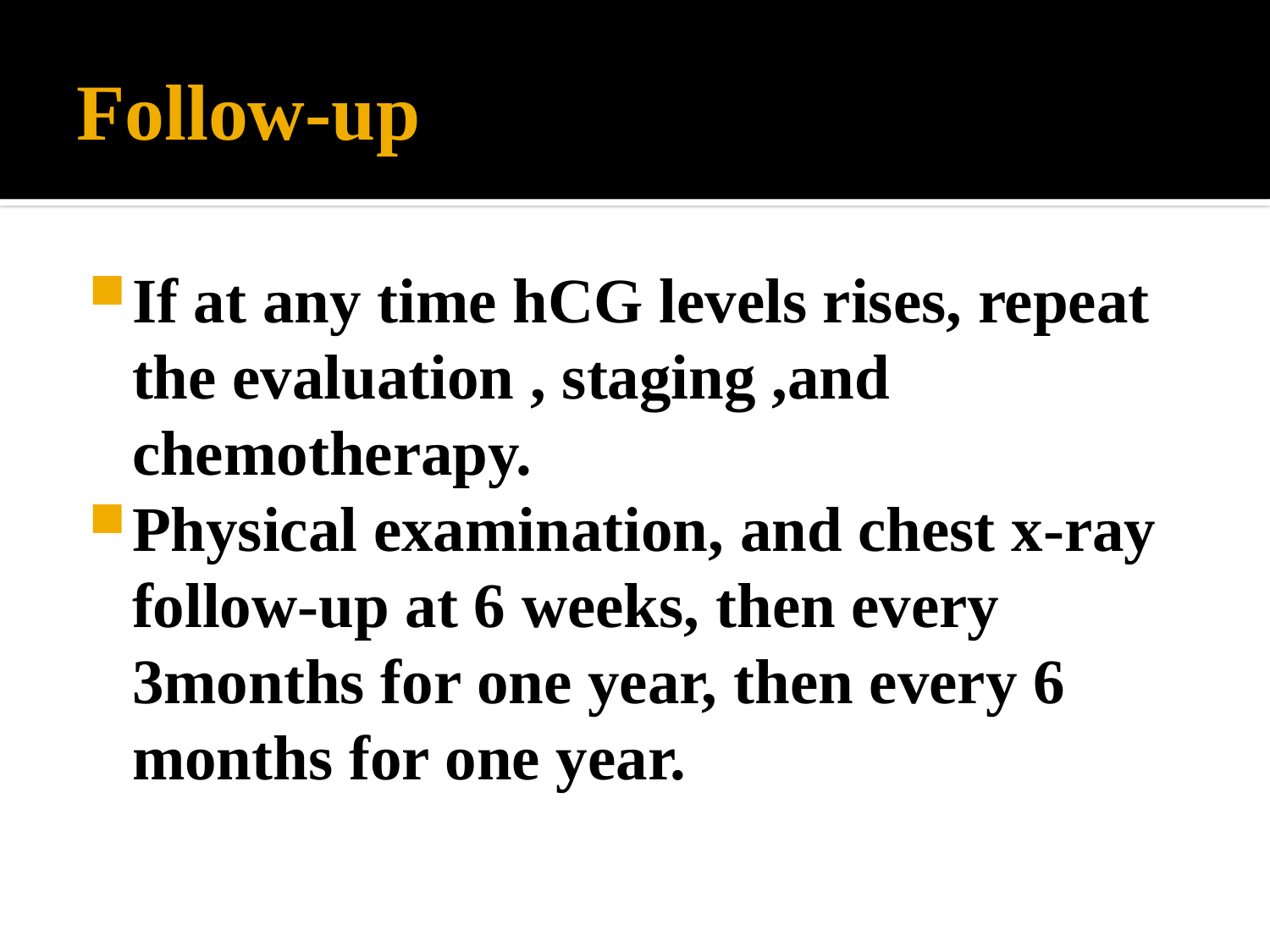

# Follow-up
If at any time hCG levels rises, repeat the evaluation , staging ,and chemotherapy.
Physical examination, and chest x-ray follow-up at 6 weeks, then every 3months for one year, then every 6 months for one year.